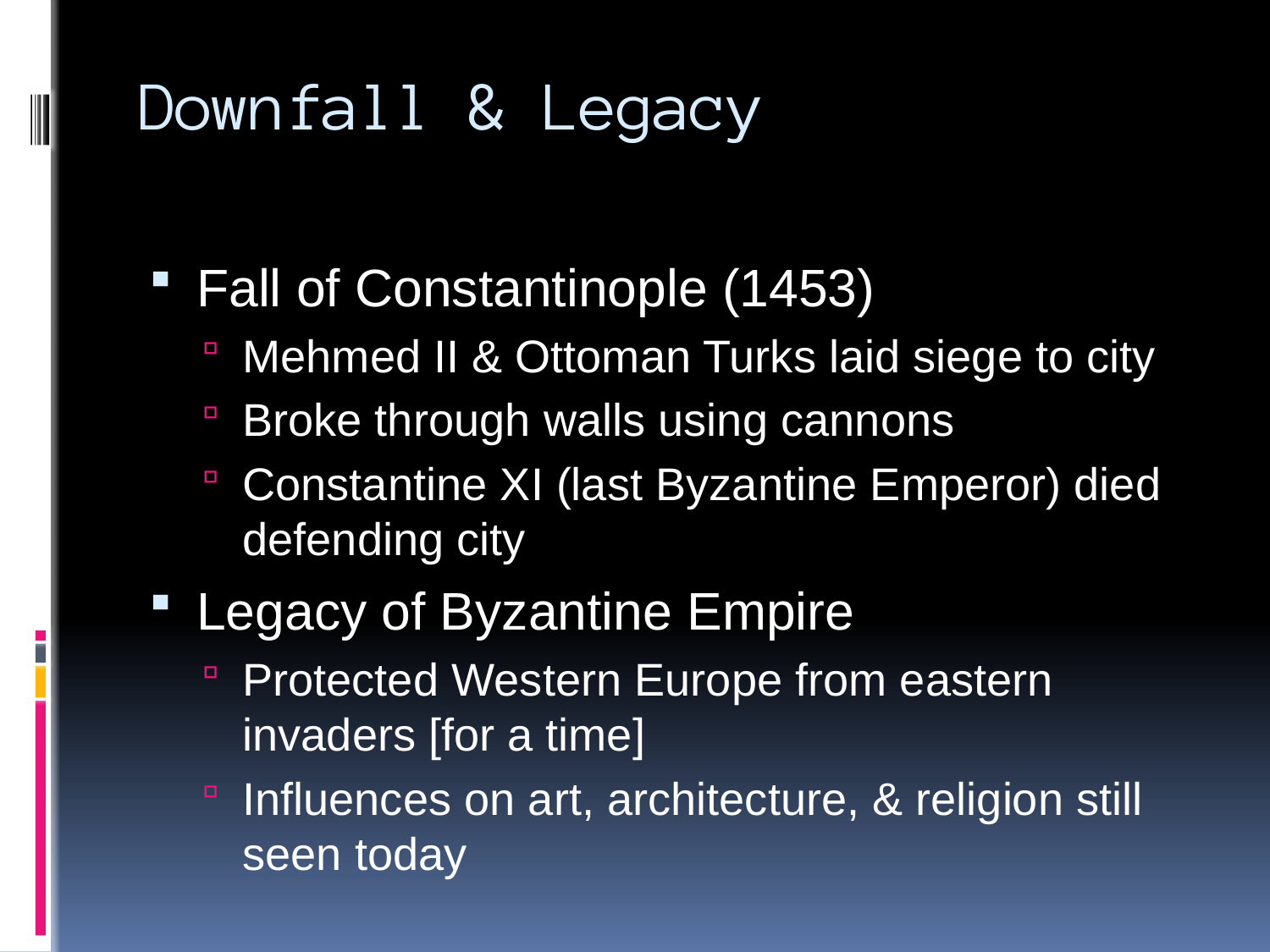

# Downfall & Legacy
Fall of Constantinople (1453)
Mehmed II & Ottoman Turks laid siege to city
Broke through walls using cannons
Constantine XI (last Byzantine Emperor) died defending city
Legacy of Byzantine Empire
Protected Western Europe from eastern invaders [for a time]
Influences on art, architecture, & religion still seen today